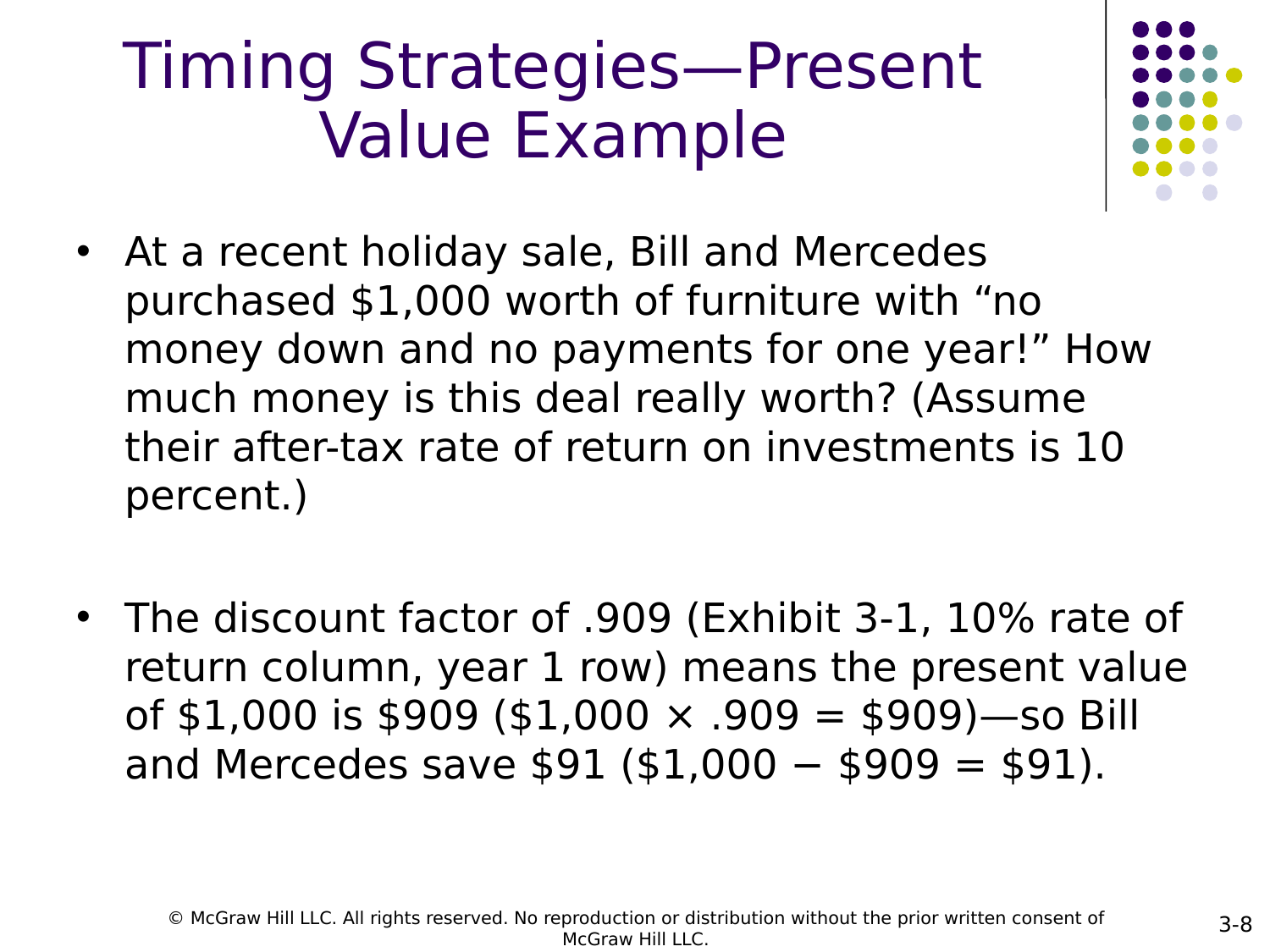

# Timing Strategies—Present Value Example
At a recent holiday sale, Bill and Mercedes purchased $1,000 worth of furniture with “no money down and no payments for one year!” How much money is this deal really worth? (Assume their after-tax rate of return on investments is 10 percent.)

The discount factor of .909 (Exhibit 3-1, 10% rate of return column, year 1 row) means the present value of $1,000 is $909 ($1,000 × .909 = $909)—so Bill and Mercedes save $91 ($1,000 − $909 = $91).
3-8